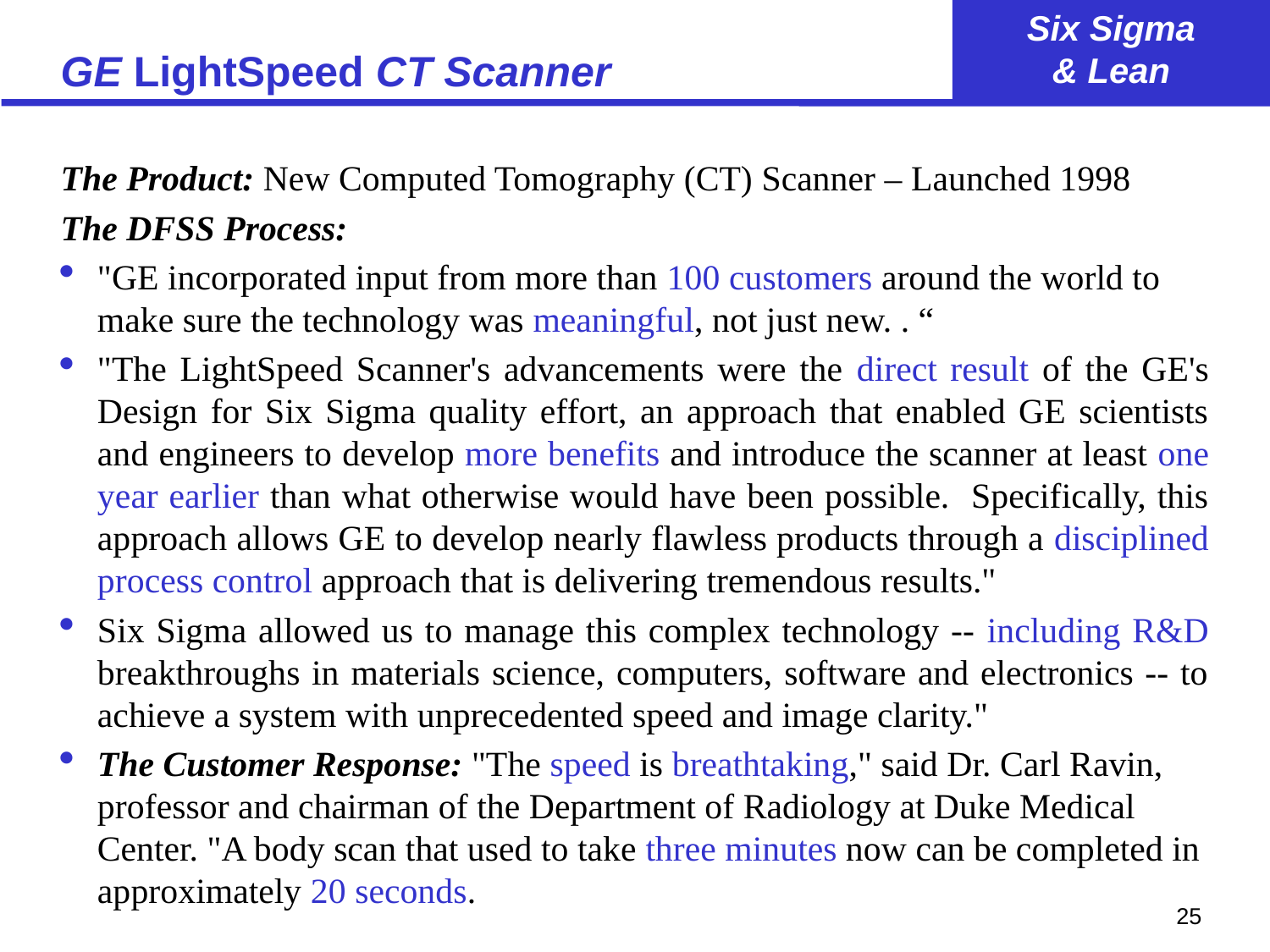

# GE LightSpeed CT Scanner
The Product: New Computed Tomography (CT) Scanner – Launched 1998
The DFSS Process:
"GE incorporated input from more than 100 customers around the world to make sure the technology was meaningful, not just new. . “
"The LightSpeed Scanner's advancements were the direct result of the GE's Design for Six Sigma quality effort, an approach that enabled GE scientists and engineers to develop more benefits and introduce the scanner at least one year earlier than what otherwise would have been possible.  Specifically, this approach allows GE to develop nearly flawless products through a disciplined process control approach that is delivering tremendous results."
Six Sigma allowed us to manage this complex technology -- including R&D breakthroughs in materials science, computers, software and electronics -- to achieve a system with unprecedented speed and image clarity."
The Customer Response: "The speed is breathtaking," said Dr. Carl Ravin, professor and chairman of the Department of Radiology at Duke Medical Center. "A body scan that used to take three minutes now can be completed in approximately 20 seconds.